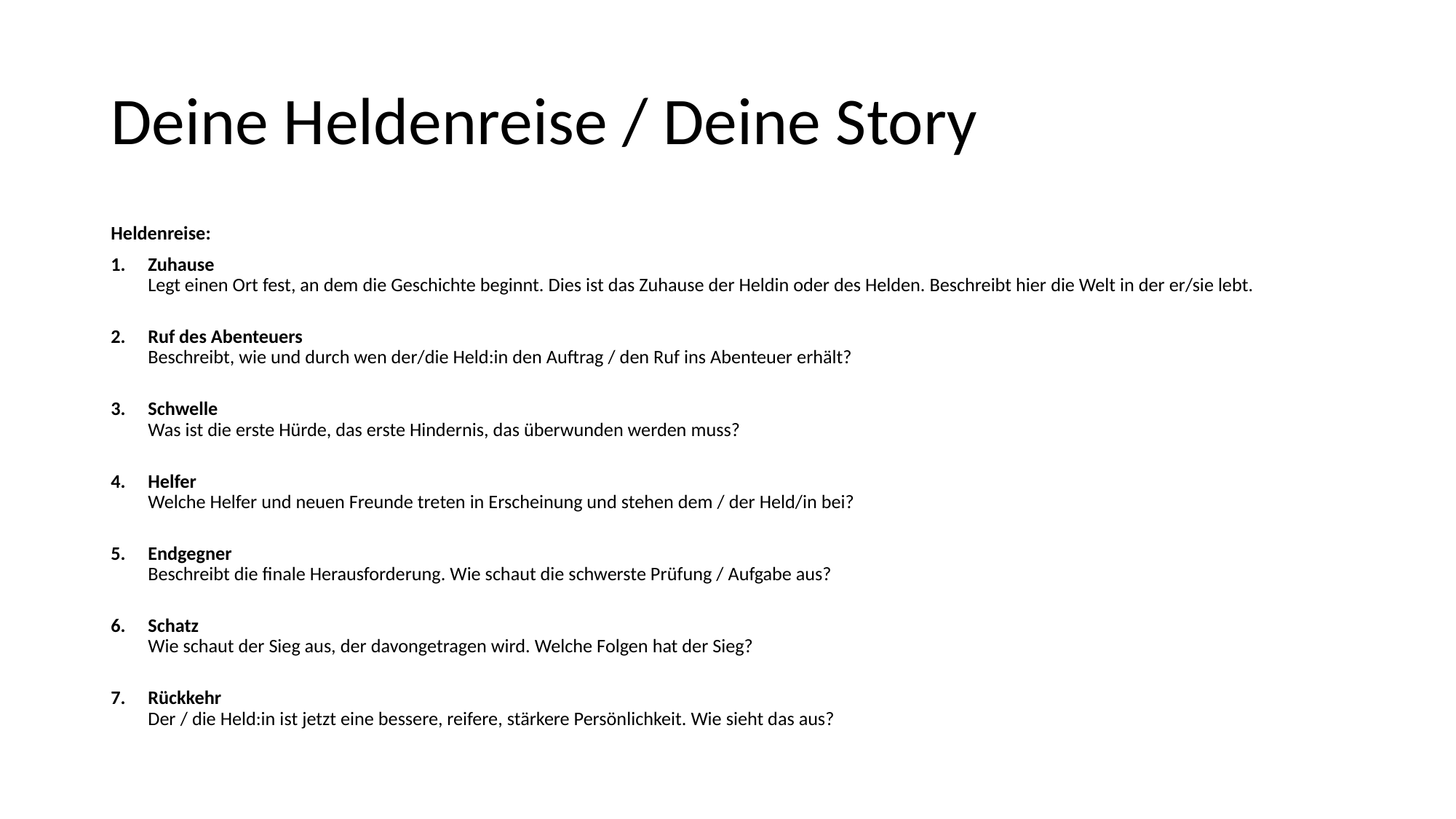

# Deine Heldenreise / Deine Story
Heldenreise:
Zuhause
Legt einen Ort fest, an dem die Geschichte beginnt. Dies ist das Zuhause der Heldin oder des Helden. Beschreibt hier die Welt in der er/sie lebt.
Ruf des Abenteuers
Beschreibt, wie und durch wen der/die Held:in den Auftrag / den Ruf ins Abenteuer erhält?
Schwelle
Was ist die erste Hürde, das erste Hindernis, das überwunden werden muss?
Helfer
Welche Helfer und neuen Freunde treten in Erscheinung und stehen dem / der Held/in bei?
Endgegner
Beschreibt die finale Herausforderung. Wie schaut die schwerste Prüfung / Aufgabe aus?
Schatz
Wie schaut der Sieg aus, der davongetragen wird. Welche Folgen hat der Sieg?
Rückkehr
Der / die Held:in ist jetzt eine bessere, reifere, stärkere Persönlichkeit. Wie sieht das aus?